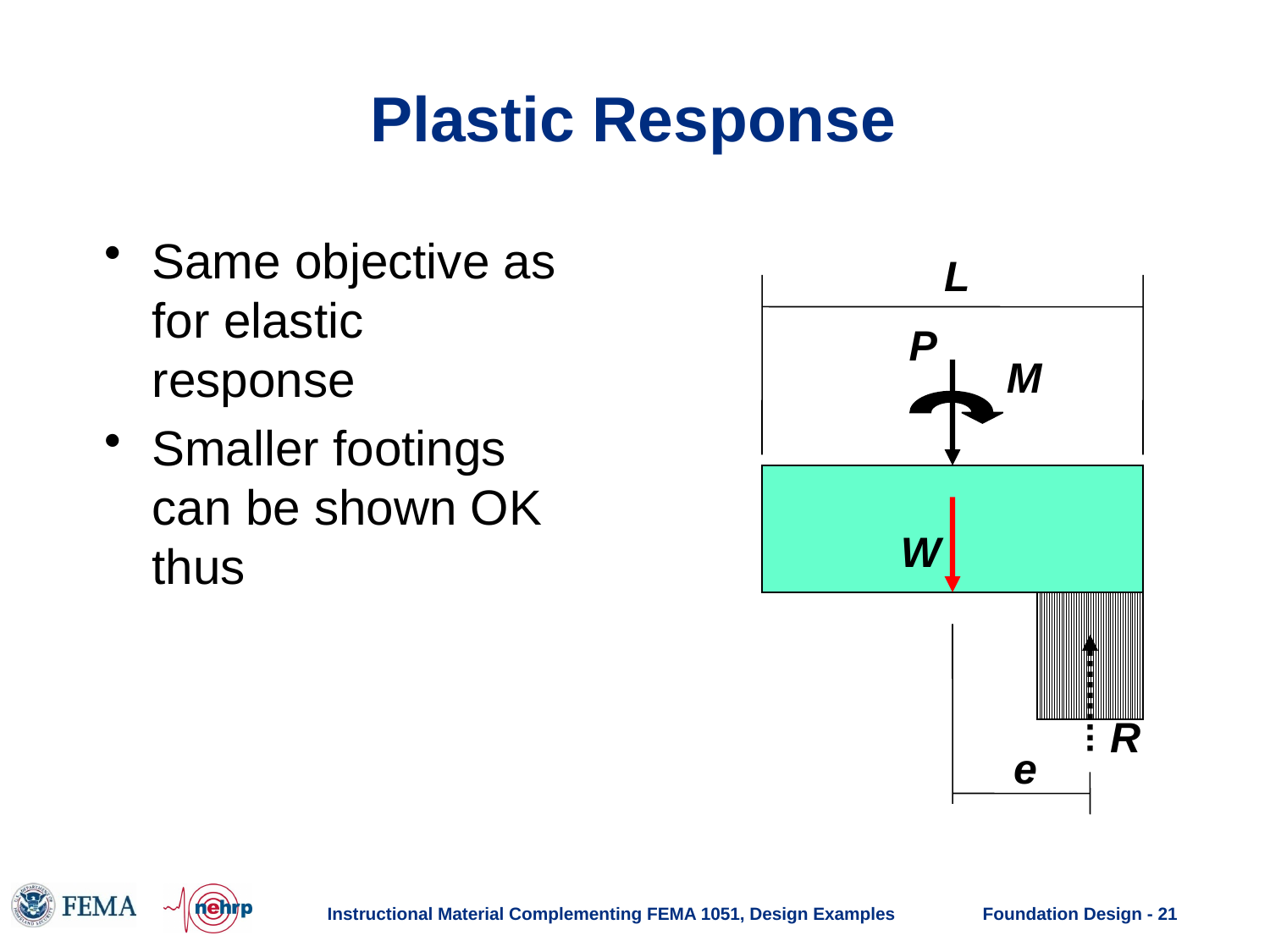

# Plastic Response
Same objective as for elastic response
Smaller footings can be shown OK thus

L

P
M

W

R
R
e

Instructional Material Complementing FEMA 1051, Design Examples
Foundation Design - 21